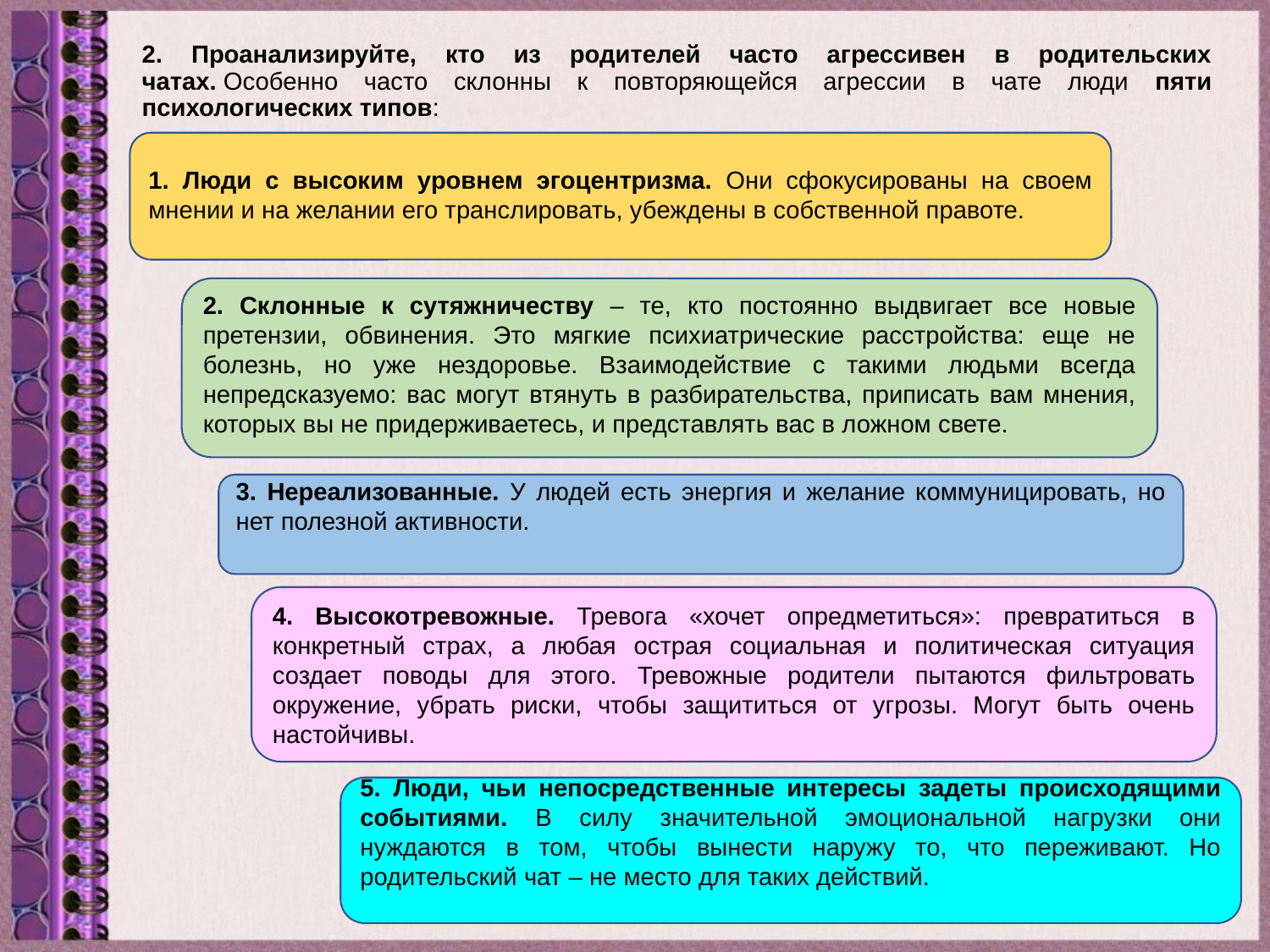

2. Проанализируйте, кто из родителей часто агрессивен в родительских чатах. Особенно часто склонны к повторяющейся агрессии в чате люди пяти психологических типов:

1. Люди с высоким уровнем эгоцентризма. Они сфокусированы на своем мнении и на желании его транслировать, убеждены в собственной правоте.

2. Склонные к сутяжничеству – те, кто постоянно выдвигает все новые претензии, обвинения. Это мягкие психиатрические расстройства: еще не болезнь, но уже нездоровье. Взаимодействие с такими людьми всегда непредсказуемо: вас могут втянуть в разбирательства, приписать вам мнения, которых вы не придерживаетесь, и представлять вас в ложном свете.

3. Нереализованные. У людей есть энергия и желание коммуницировать, но нет полезной активности.

4. Высокотревожные. Тревога «хочет опредметиться»: превратиться в конкретный страх, а любая острая социальная и политическая ситуация создает поводы для этого. Тревожные родители пытаются фильтровать окружение, убрать риски, чтобы защититься от угрозы. Могут быть очень настойчивы.
5. Люди, чьи непосредственные интересы задеты происходящими событиями. В силу значительной эмоциональной нагрузки они нуждаются в том, чтобы вынести наружу то, что переживают. Но родительский чат – не место для таких действий.